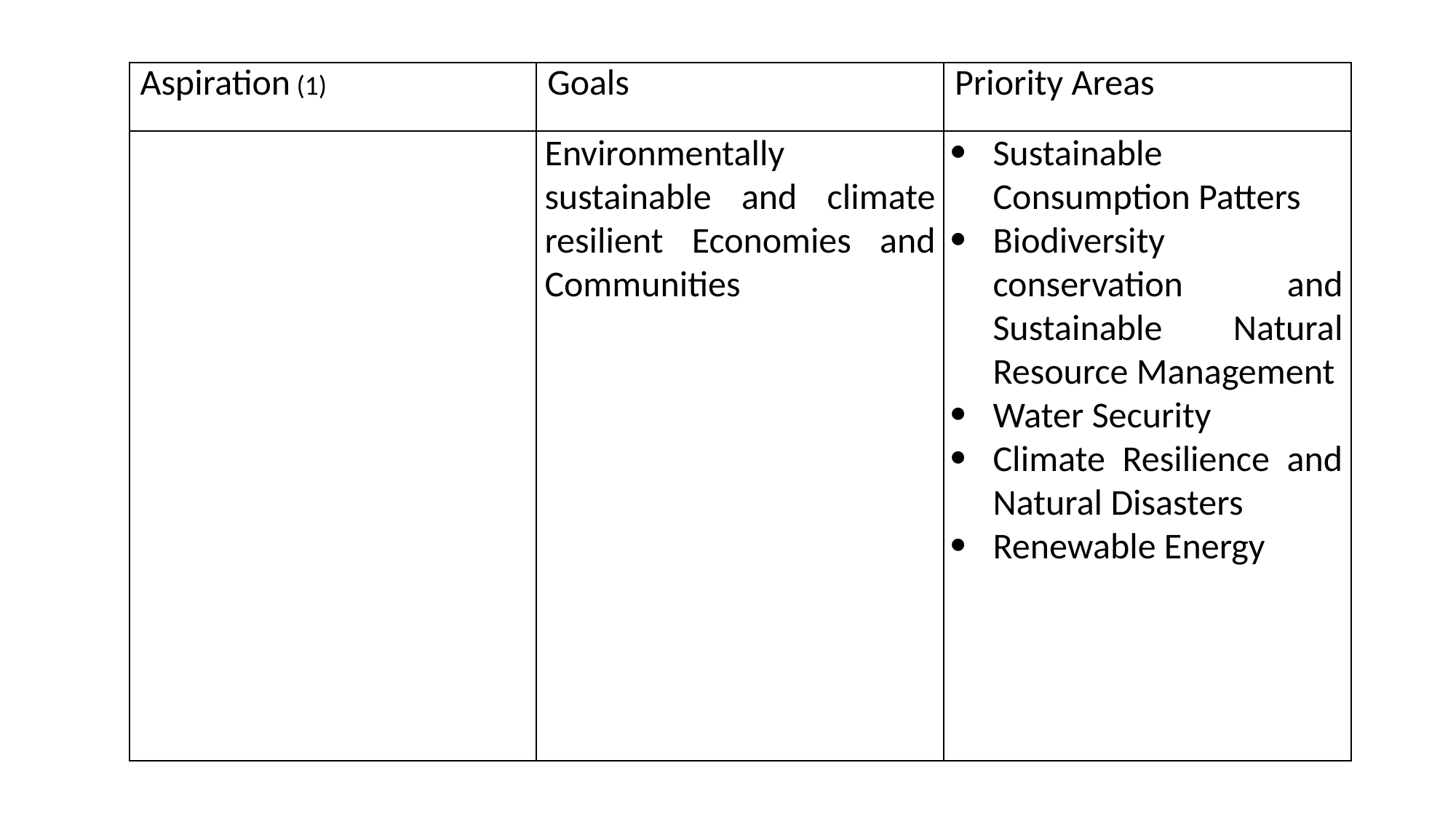

| Aspiration (1) | Goals | Priority Areas |
| --- | --- | --- |
|  | Environmentally sustainable and climate resilient Economies and Communities | Sustainable Consumption Patters Biodiversity conservation and Sustainable Natural Resource Management Water Security Climate Resilience and Natural Disasters Renewable Energy |